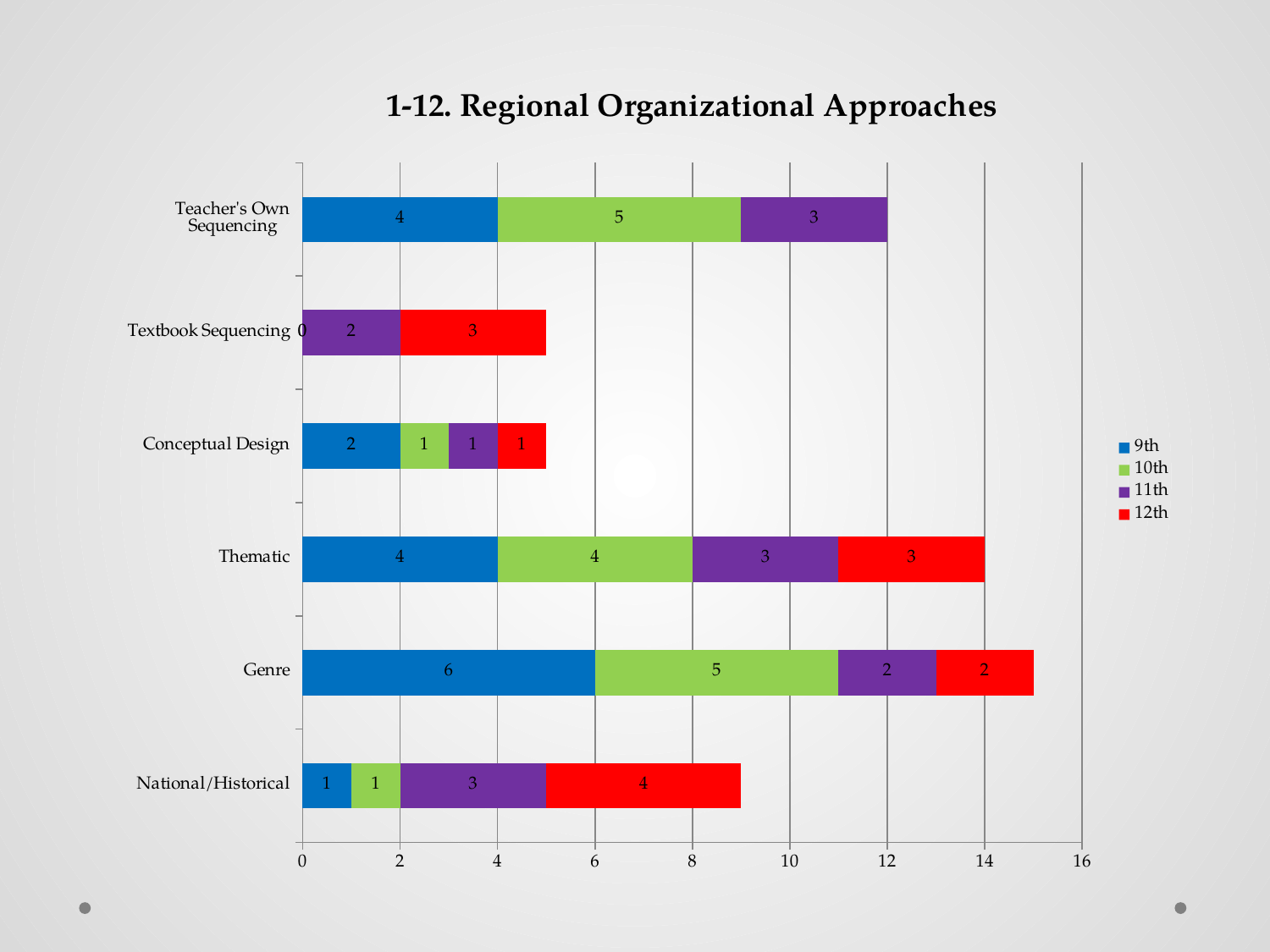

### Chart: 1-12. Regional Organizational Approaches

| Category | 9th | 10th | 11th | 12th |
|---|---|---|---|---|
| National/Historical | 1.0 | 1.0 | 3.0 | 4.0 |
| Genre | 6.0 | 5.0 | 2.0 | 2.0 |
| Thematic | 4.0 | 4.0 | 3.0 | 3.0 |
| Conceptual Design | 2.0 | 1.0 | 1.0 | 1.0 |
| Textbook Sequencing | 0.0 | 0.0 | 2.0 | 3.0 |
| Teacher's Own Sequencing | 4.0 | 5.0 | 3.0 | None |